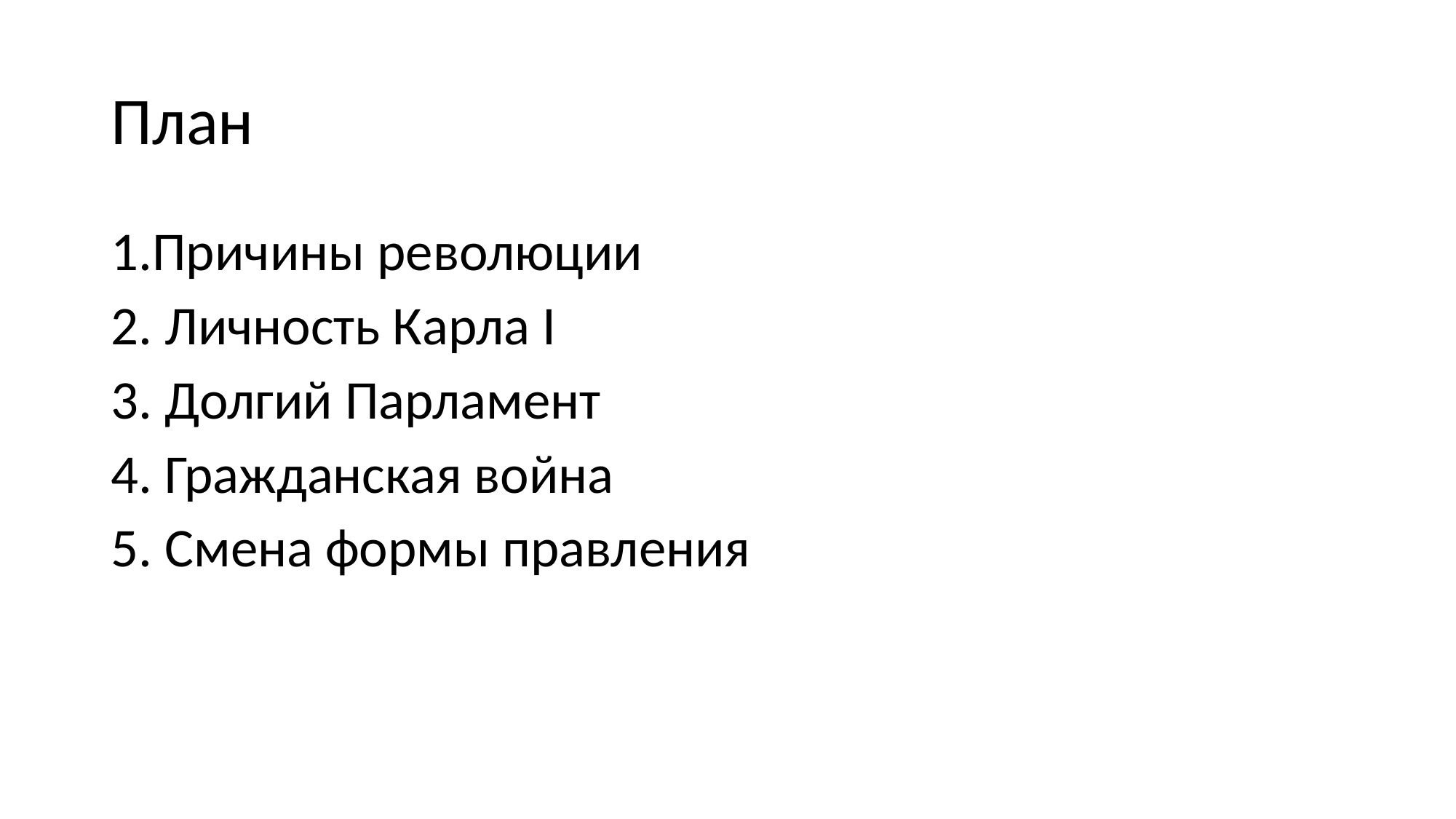

# План
1.Причины революции
2. Личность Карла I
3. Долгий Парламент
4. Гражданская война
5. Смена формы правления